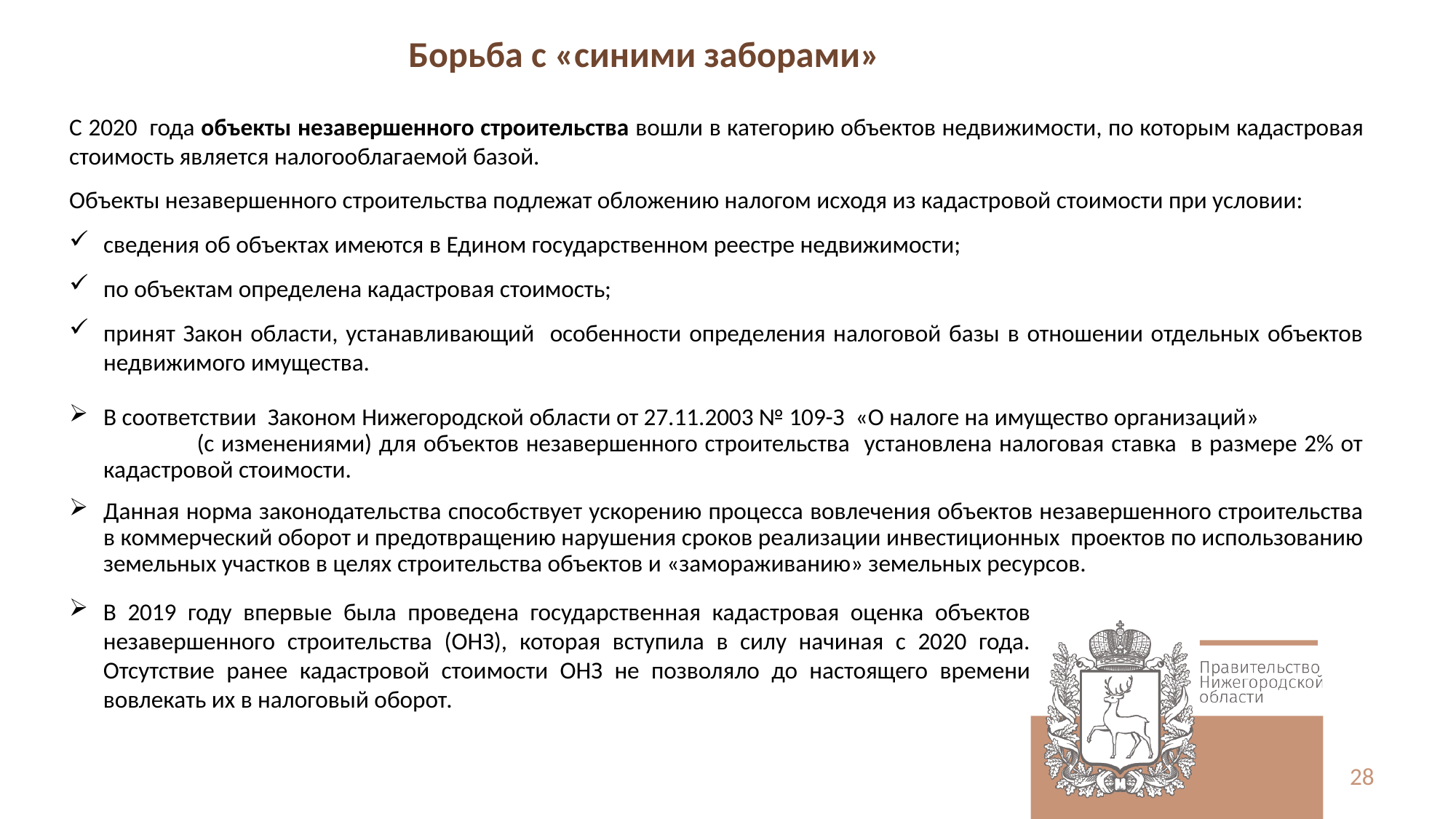

# Борьба с «синими заборами»
С 2020  года объекты незавершенного строительства вошли в категорию объектов недвижимости, по которым кадастровая стоимость является налогооблагаемой базой.
Объекты незавершенного строительства подлежат обложению налогом исходя из кадастровой стоимости при условии:
сведения об объектах имеются в Едином государственном реестре недвижимости;
по объектам определена кадастровая стоимость;
принят Закон области, устанавливающий  особенности определения налоговой базы в отношении отдельных объектов недвижимого имущества.
В соответствии  Законом Нижегородской области от 27.11.2003 № 109-З  «О налоге на имущество организаций»                                 (с изменениями) для объектов незавершенного строительства  установлена налоговая ставка  в размере 2% от кадастровой стоимости.
Данная норма законодательства способствует ускорению процесса вовлечения объектов незавершенного строительства в коммерческий оборот и предотвращению нарушения сроков реализации инвестиционных  проектов по использованию земельных участков в целях строительства объектов и «замораживанию» земельных ресурсов.
В 2019 году впервые была проведена государственная кадастровая оценка объектов незавершенного строительства (ОНЗ), которая вступила в силу начиная с 2020 года. Отсутствие ранее кадастровой стоимости ОНЗ не позволяло до настоящего времени вовлекать их в налоговый оборот.
28